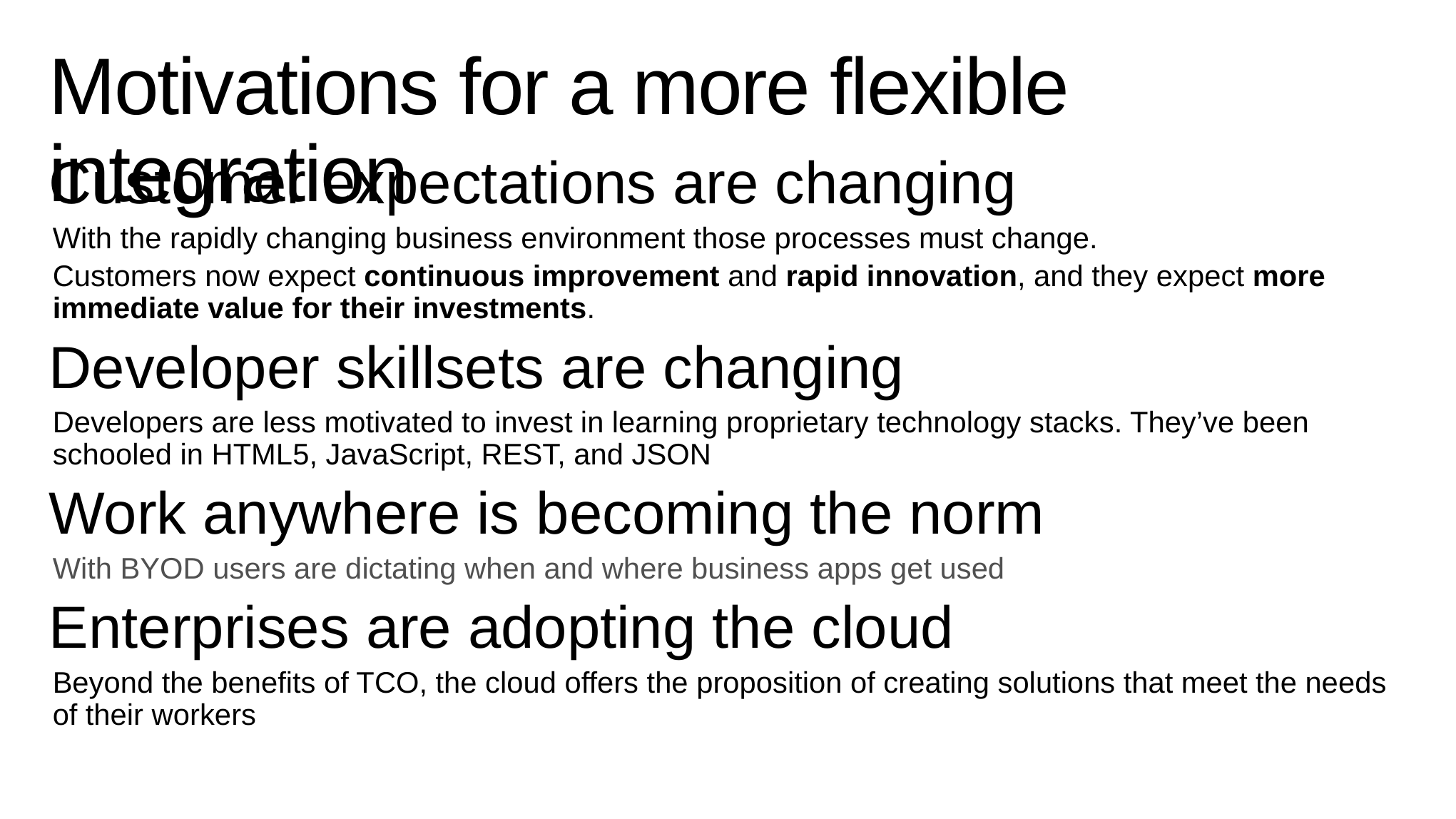

# Motivations for a more flexible integration
Customer expectations are changing
With the rapidly changing business environment those processes must change.
Customers now expect continuous improvement and rapid innovation, and they expect more immediate value for their investments.
Developer skillsets are changing
Developers are less motivated to invest in learning proprietary technology stacks. They’ve been schooled in HTML5, JavaScript, REST, and JSON
Work anywhere is becoming the norm
With BYOD users are dictating when and where business apps get used
Enterprises are adopting the cloud
Beyond the benefits of TCO, the cloud offers the proposition of creating solutions that meet the needs of their workers